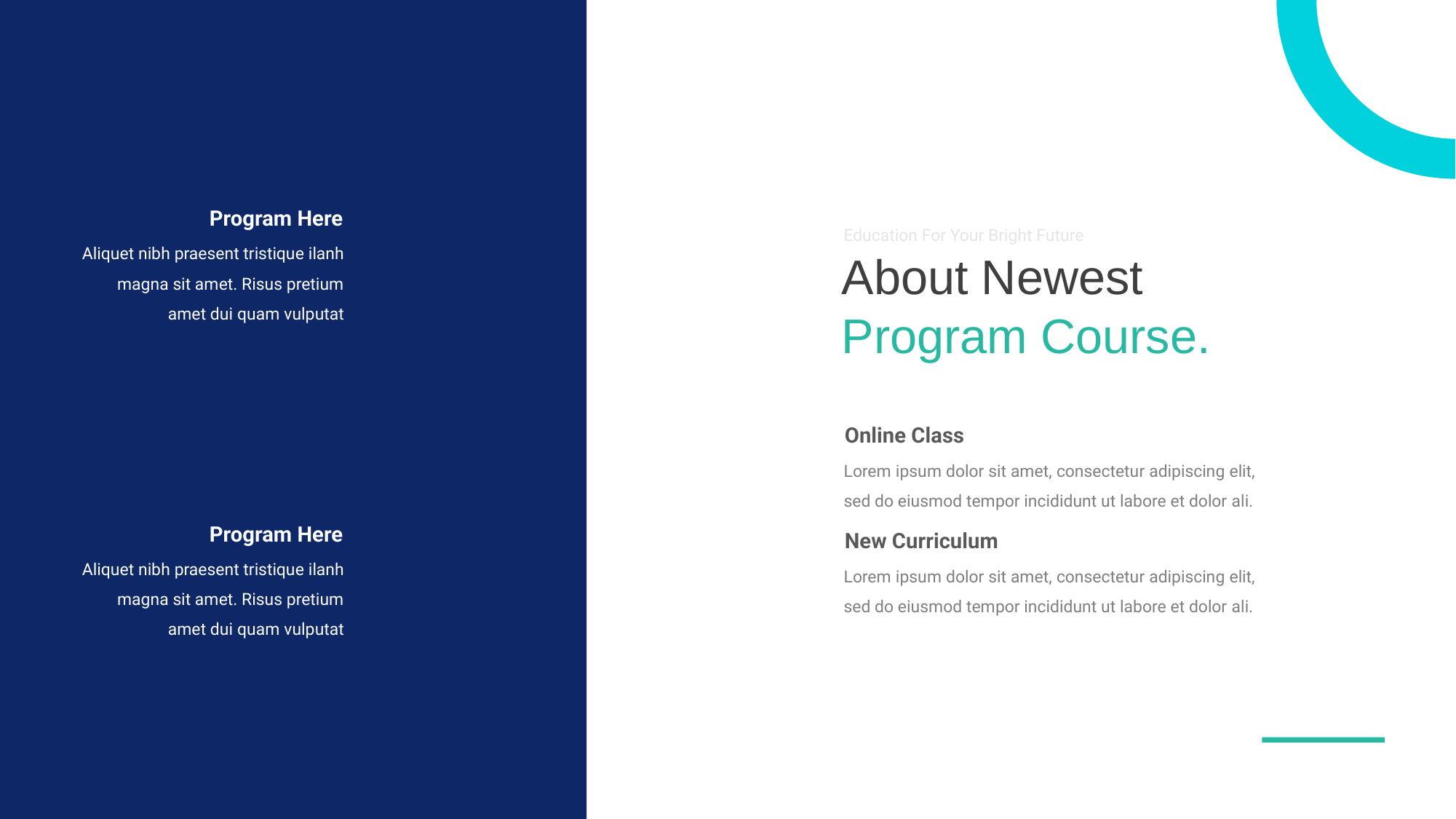

Program Here
Education For Your Bright Future
Aliquet nibh praesent tristique ilanh magna sit amet. Risus pretium amet dui quam vulputat
About Newest Program Course.
Online Class

Lorem ipsum dolor sit amet, consectetur adipiscing elit, sed do eiusmod tempor incididunt ut labore et dolor ali.
Program Here
New Curriculum
Aliquet nibh praesent tristique ilanh magna sit amet. Risus pretium amet dui quam vulputat
Lorem ipsum dolor sit amet, consectetur adipiscing elit, sed do eiusmod tempor incididunt ut labore et dolor ali.